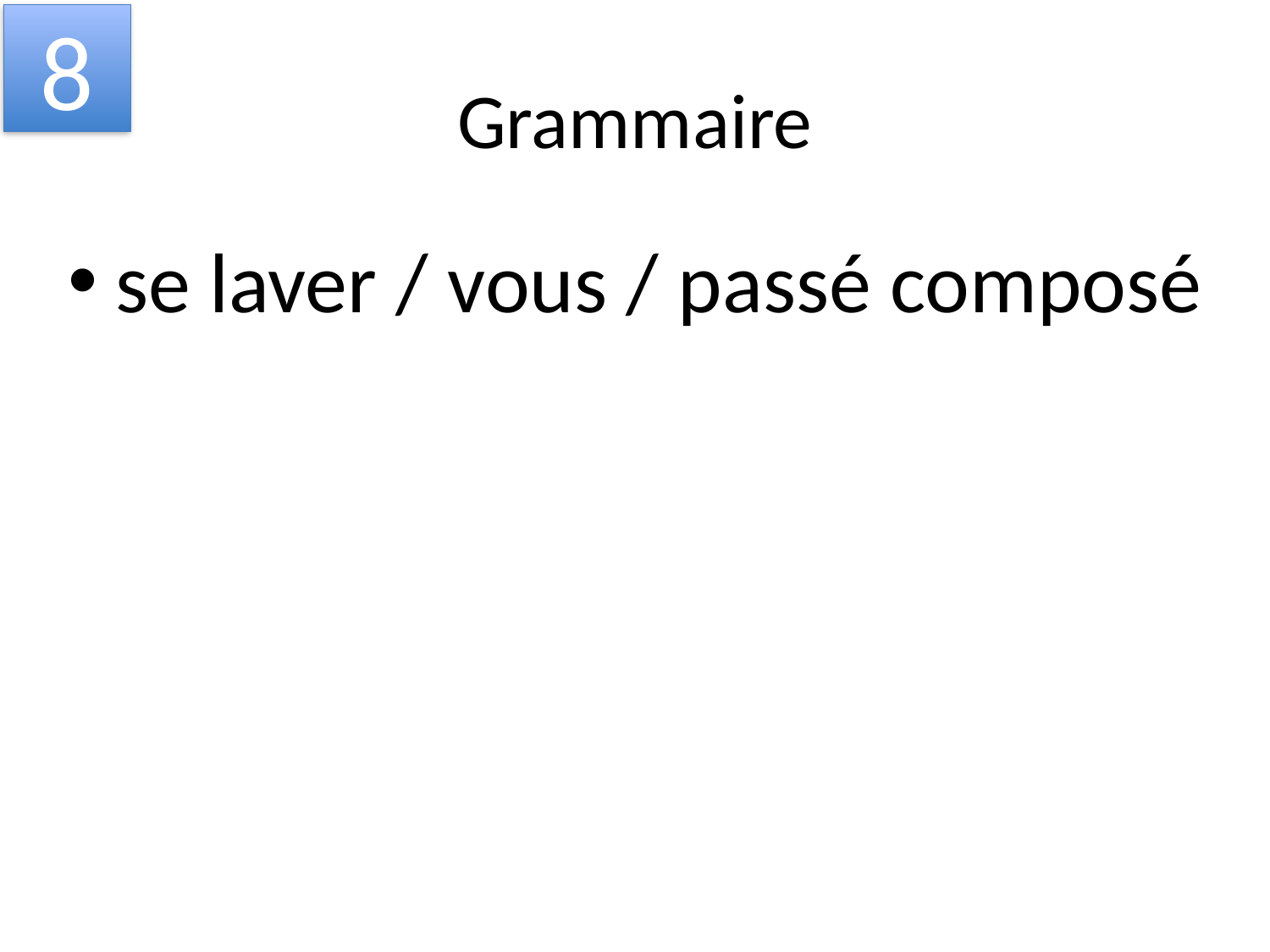

8
# Grammaire
se laver / vous / passé composé